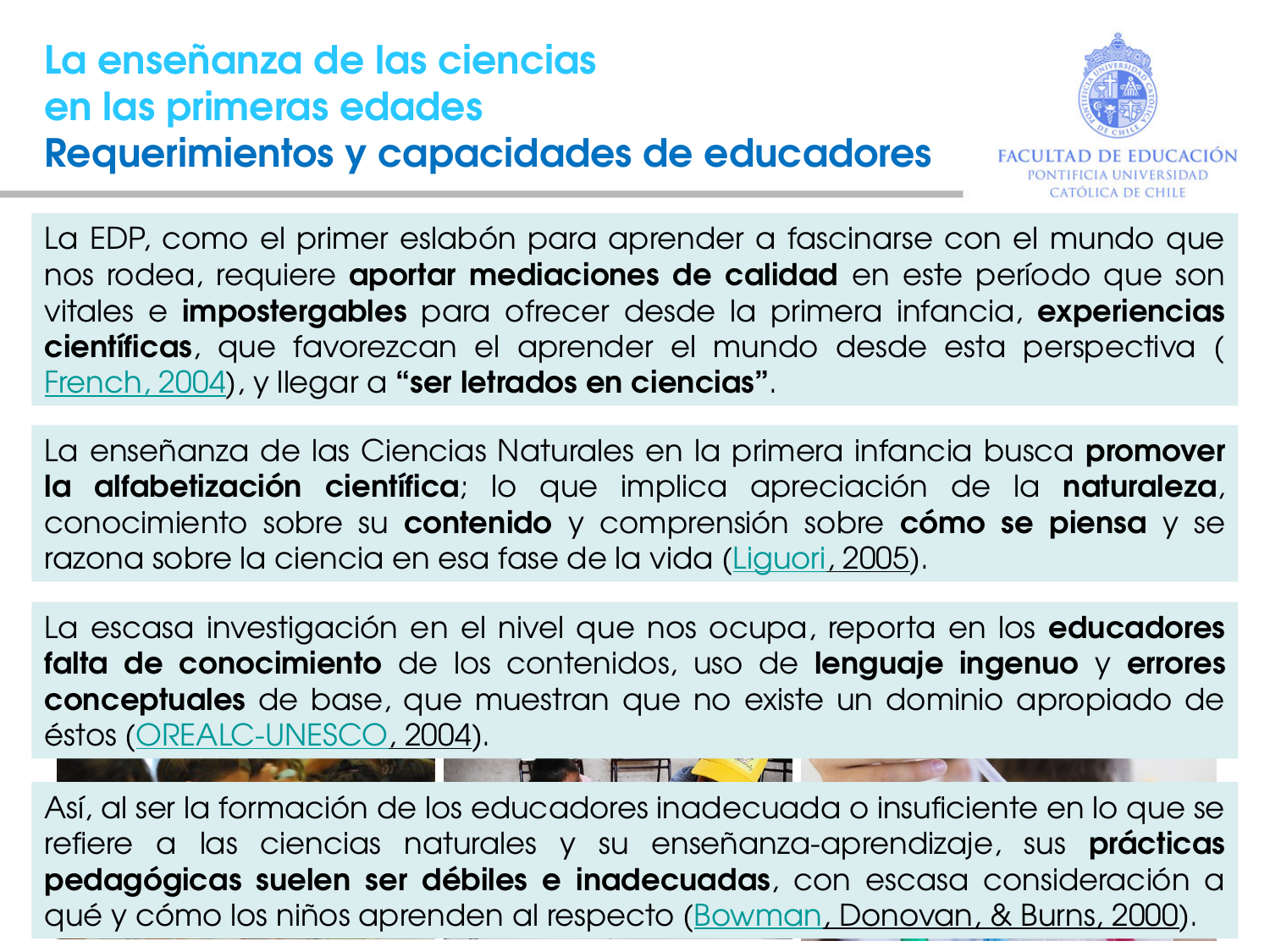

La enseñanza de las ciencias
en las primeras edades
Requerimientos y capacidades de educadores
La EDP, como el primer eslabón para aprender a fascinarse con el mundo que nos rodea, requiere aportar mediaciones de calidad en este período que son vitales e impostergables para ofrecer desde la primera infancia, experiencias científicas, que favorezcan el aprender el mundo desde esta perspectiva (French, 2004), y llegar a “ser letrados en ciencias”.
La enseñanza de las Ciencias Naturales en la primera infancia busca promover la alfabetización científica; lo que implica apreciación de la naturaleza, conocimiento sobre su contenido y comprensión sobre cómo se piensa y se razona sobre la ciencia en esa fase de la vida (Liguori, 2005).
La escasa investigación en el nivel que nos ocupa, reporta en los educadores falta de conocimiento de los contenidos, uso de lenguaje ingenuo y errores conceptuales de base, que muestran que no existe un dominio apropiado de éstos (OREALC-UNESCO, 2004).
Así, al ser la formación de los educadores inadecuada o insuficiente en lo que se refiere a las ciencias naturales y su enseñanza-aprendizaje, sus prácticas pedagógicas suelen ser débiles e inadecuadas, con escasa consideración a qué y cómo los niños aprenden al respecto (Bowman, Donovan, & Burns, 2000).